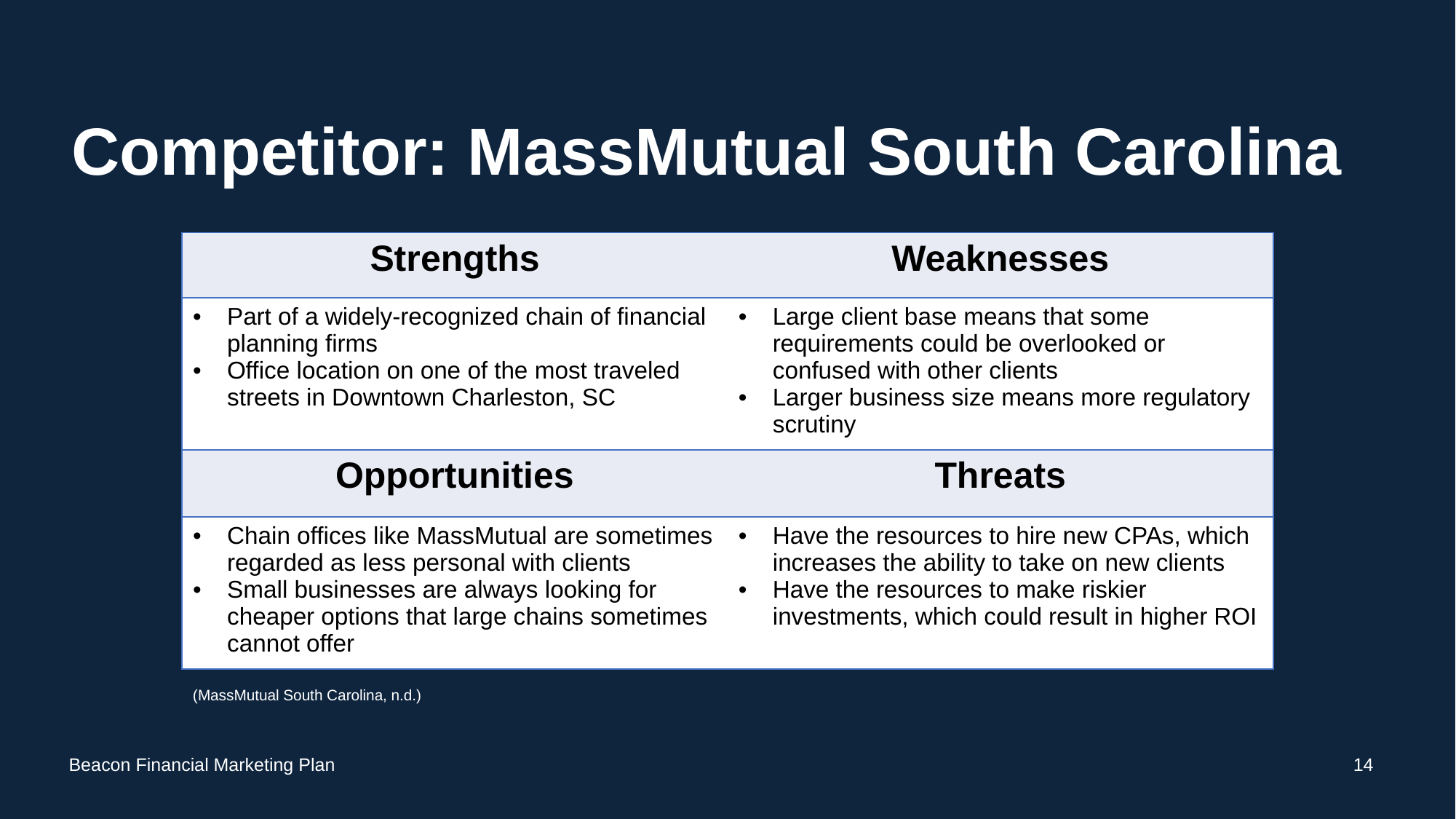

# Competitor: MassMutual South Carolina
| Strengths | Weaknesses |
| --- | --- |
| Part of a widely-recognized chain of financial planning firms Office location on one of the most traveled streets in Downtown Charleston, SC | Large client base means that some requirements could be overlooked or confused with other clients Larger business size means more regulatory scrutiny |
| Opportunities | Threats |
| Chain offices like MassMutual are sometimes regarded as less personal with clients Small businesses are always looking for cheaper options that large chains sometimes cannot offer | Have the resources to hire new CPAs, which increases the ability to take on new clients Have the resources to make riskier investments, which could result in higher ROI |
(MassMutual South Carolina, n.d.)
14
Beacon Financial Marketing Plan